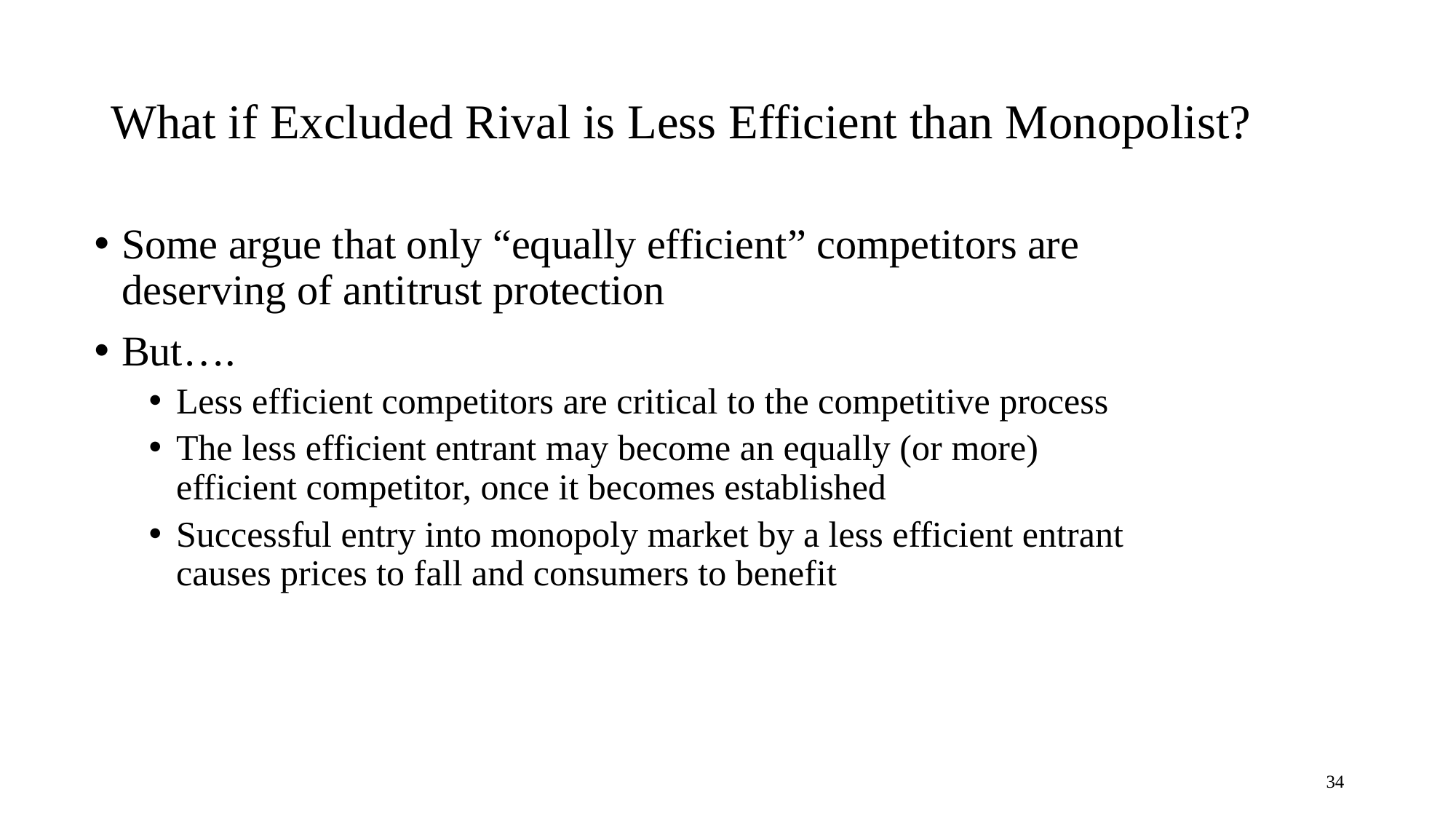

# What if Excluded Rival is Less Efficient than Monopolist?
Some argue that only “equally efficient” competitors are deserving of antitrust protection
But….
Less efficient competitors are critical to the competitive process
The less efficient entrant may become an equally (or more) efficient competitor, once it becomes established
Successful entry into monopoly market by a less efficient entrant causes prices to fall and consumers to benefit
34